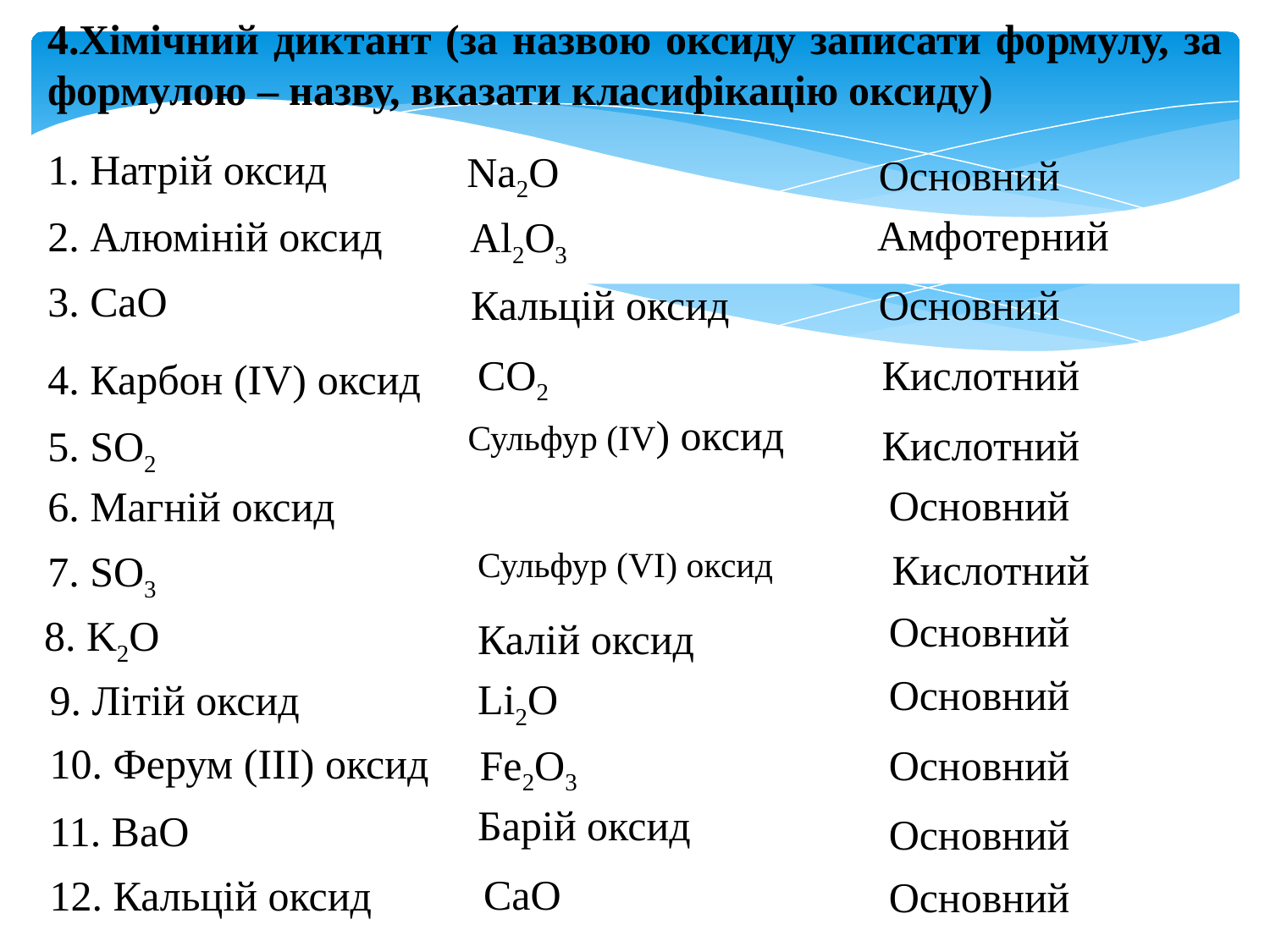

Хімічний диктант (за назвою оксиду записати формулу, за формулою – назву, вказати класифікацію оксиду)
1. Натрій оксид
Na2O
Основний
Амфотерний
2. Алюміній оксид
Al2O3
3. CaO
Основний
Кальцій оксид
CO2
Кислотний
4. Карбон (ІV) оксид
Сульфур (ІV) оксид
Кислотний
5. SO2

Основний
6. Магній оксид
Сульфур (VІ) оксид
Кислотний
7. SO3
Основний
8. K2O
Калій оксид
Основний
Li2O
9. Літій оксид
10. Ферум (ІІІ) оксид
Fe2O3
Основний
Барій оксид
11. BaO
Основний
CaO
12. Кальцій оксид
Основний